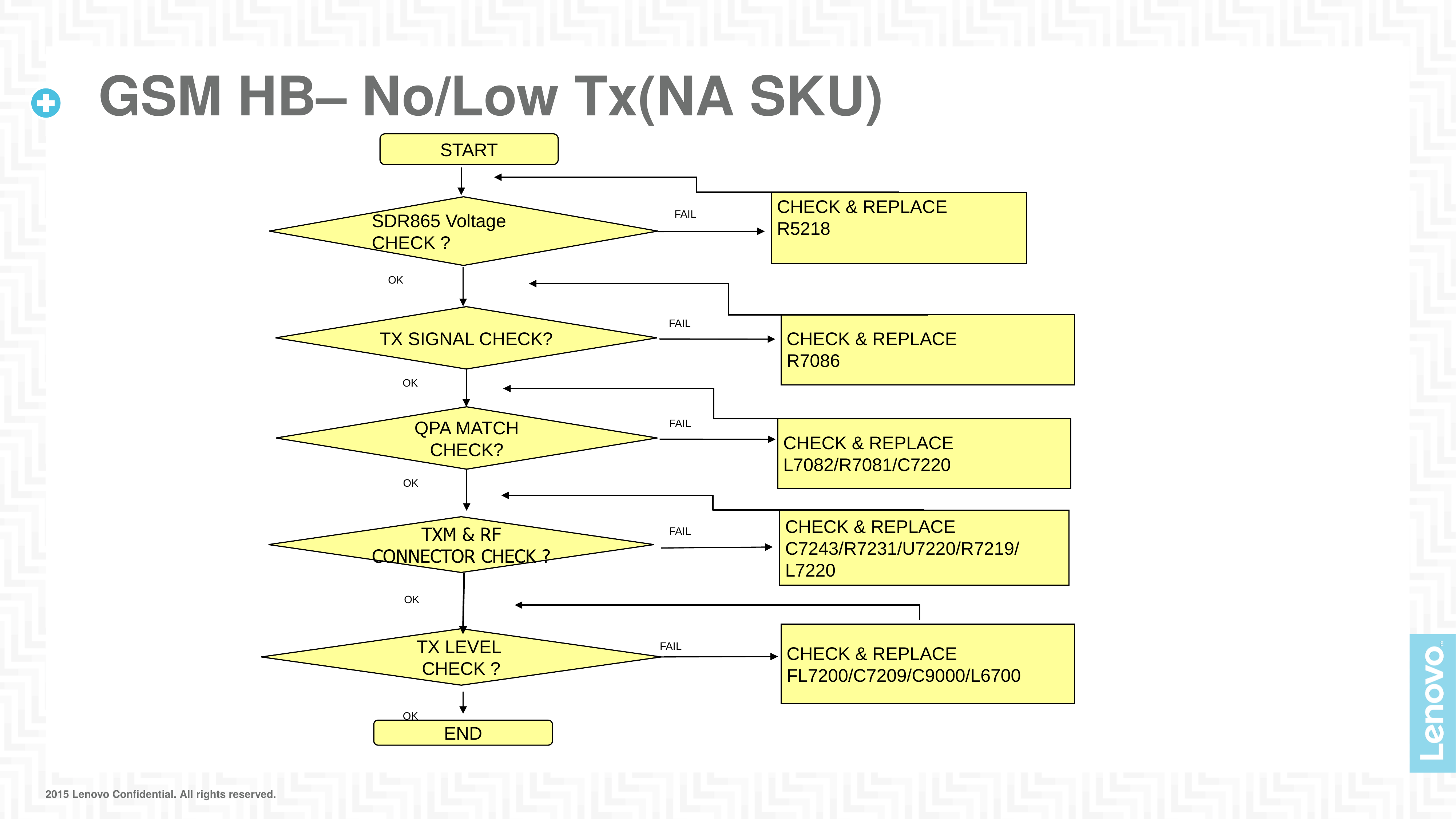

START
CHECK & REPLACE
R5218

SDR865 Voltage CHECK ?

FAIL
OK
TX SIGNAL CHECK?
FAIL
CHECK & REPLACE
R7086
OK
QPA MATCH
CHECK?
FAIL
CHECK & REPLACE
L7082/R7081/C7220
OK
CHECK & REPLACE
C7243/R7231/U7220/R7219/L7220
TXM & RF CONNECTOR CHECK ?
FAIL
OK
TX LEVEL
CHECK ?
FAIL
OK
END
CHECK & REPLACE
FL7200/C7209/C9000/L6700
# GSM HB– No/Low Tx(NA SKU)